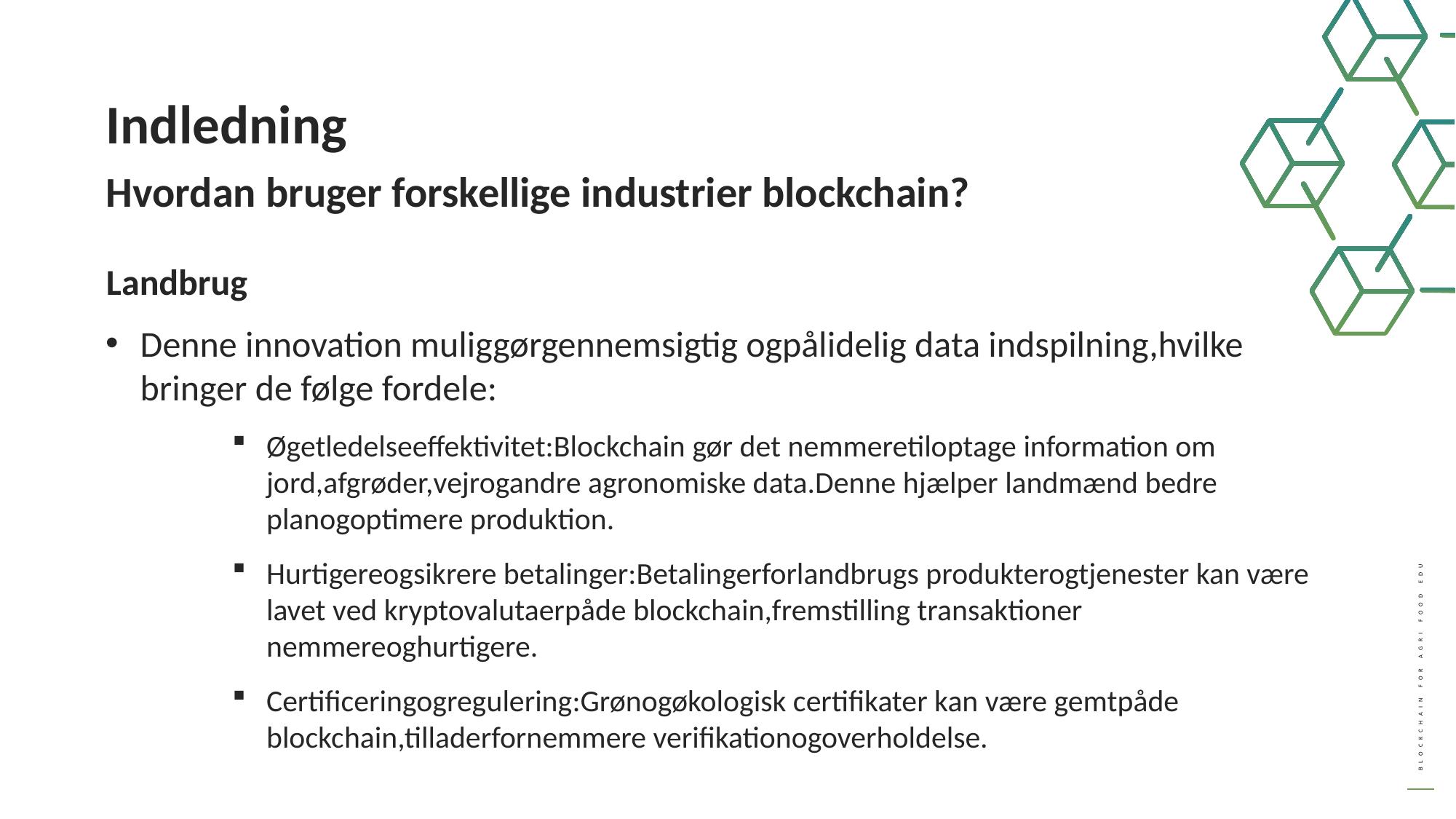

Indledning
Hvordan bruger forskellige industrier blockchain?
Landbrug
Denne innovation muliggørgennemsigtig ogpålidelig data indspilning,hvilke bringer de følge fordele:
Øgetledelseeffektivitet:Blockchain gør det nemmeretiloptage information om jord,afgrøder,vejrogandre agronomiske data.Denne hjælper landmænd bedre planogoptimere produktion.
Hurtigereogsikrere betalinger:Betalingerforlandbrugs produkterogtjenester kan være lavet ved kryptovalutaerpåde blockchain,fremstilling transaktioner nemmereoghurtigere.
Certificeringogregulering:Grønogøkologisk certifikater kan være gemtpåde blockchain,tilladerfornemmere verifikationogoverholdelse.